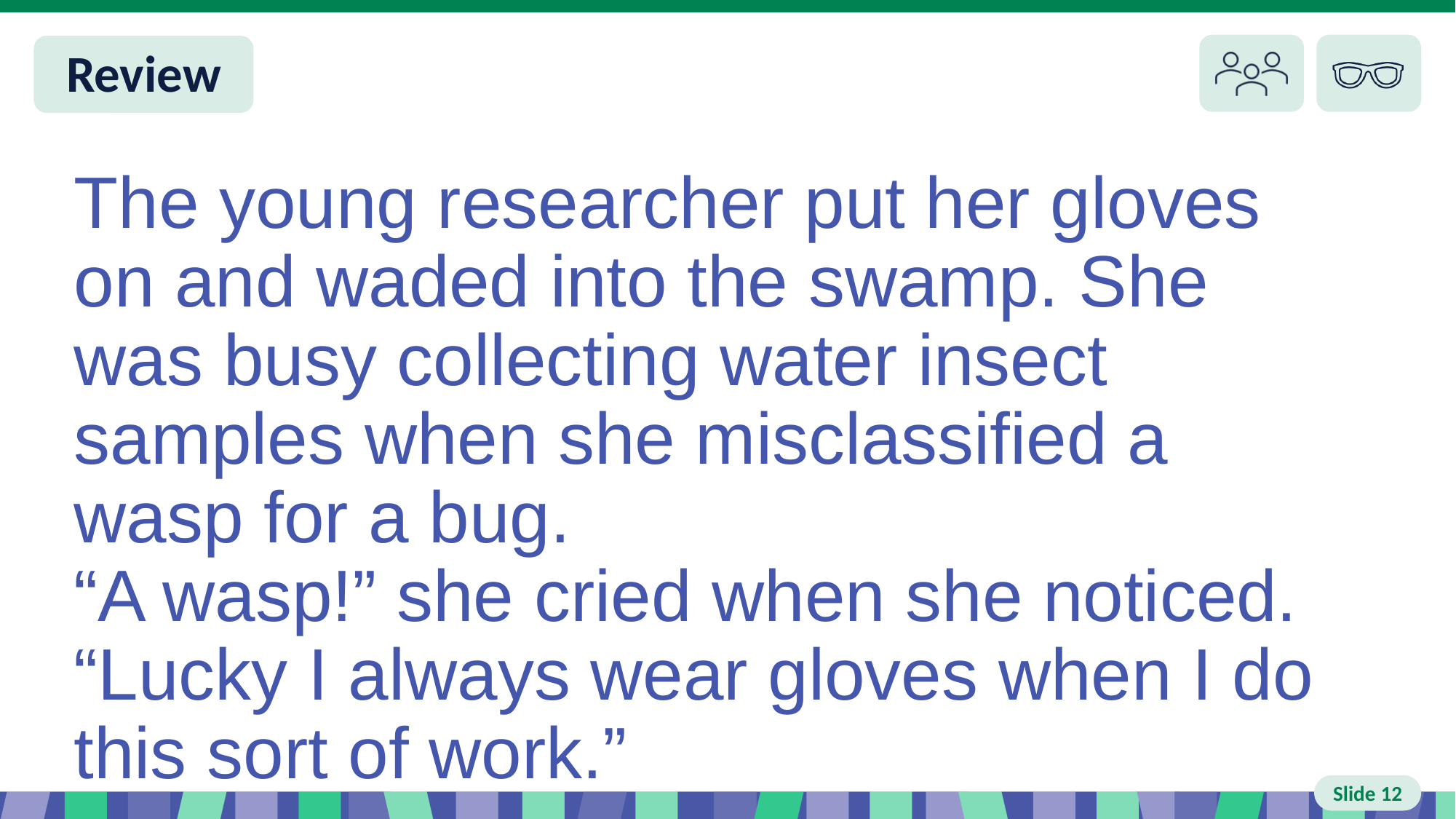

Slide 12 Review You do
The young researcher put her gloves on and waded into the swamp. She was busy collecting water insect samples when she misclassified a wasp for a bug.
“A wasp!” she cried when she noticed. “Lucky I always wear gloves when I do this sort of work.”